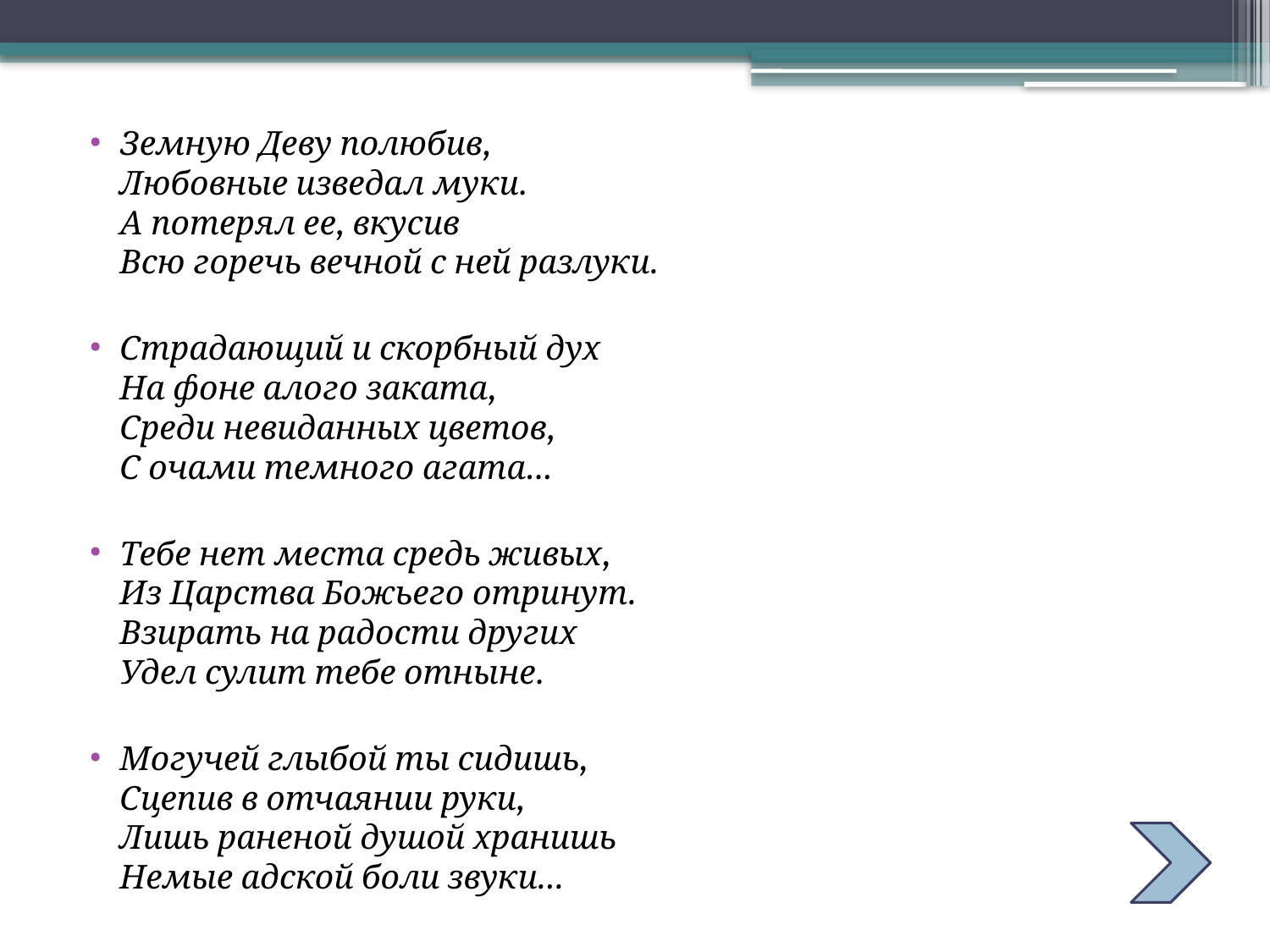

Земную Деву полюбив,
Любовные изведал муки.
А потерял ее, вкусив
Всю горечь вечной с ней разлуки.

Страдающий и скорбный дух
На фоне алого заката,
Среди невиданных цветов,
С очами темного агата...

Тебе нет места средь живых,
Из Царства Божьего отринут.
Взирать на радости других
Удел сулит тебе отныне.

Могучей глыбой ты сидишь,
Сцепив в отчаянии руки,
Лишь раненой душой хранишь
Немые адской боли звуки...